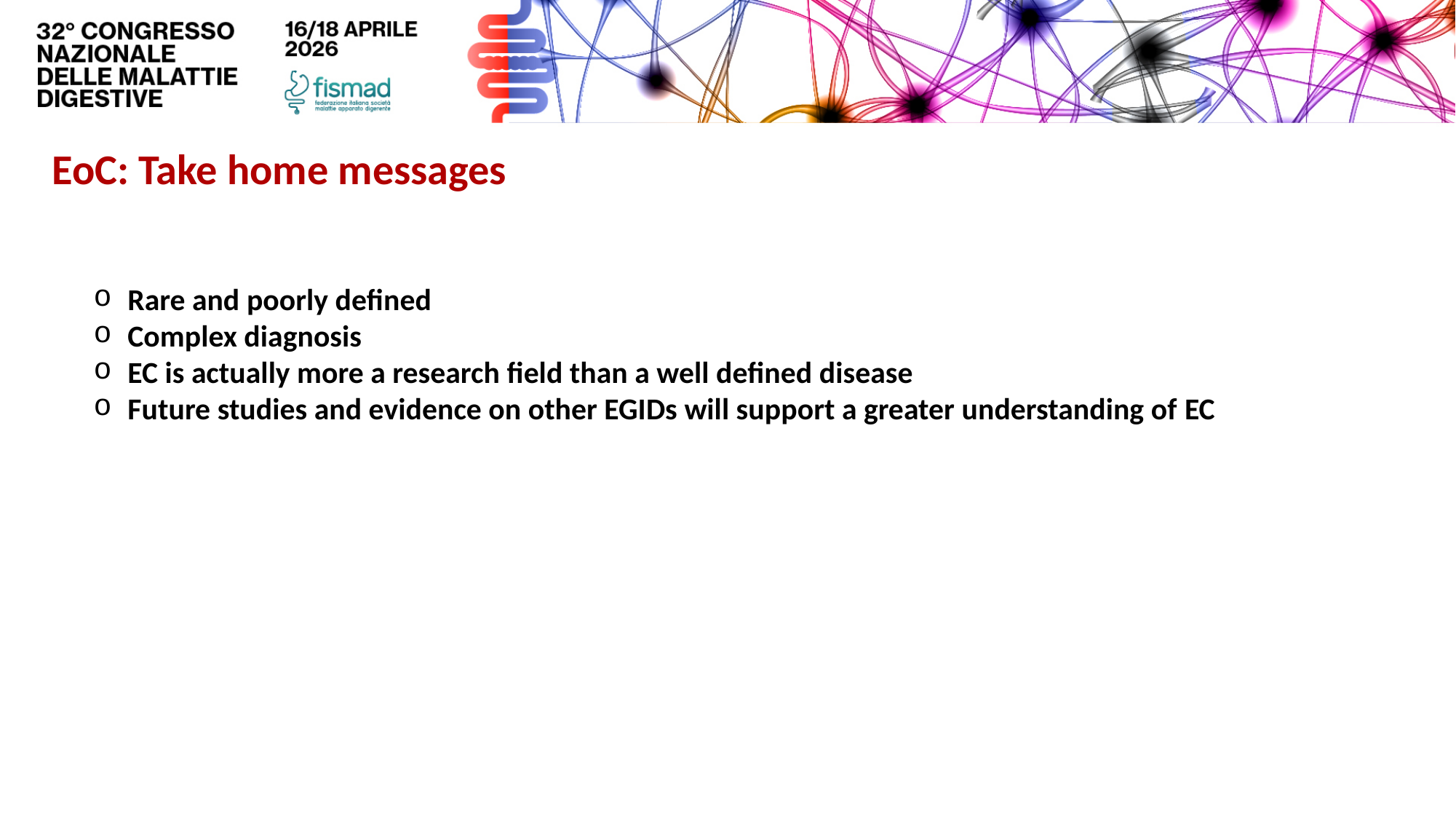

EoC: Take home messages

Rare and poorly defined
Complex diagnosis
EC is actually more a research field than a well defined disease
Future studies and evidence on other EGIDs will support a greater understanding of EC